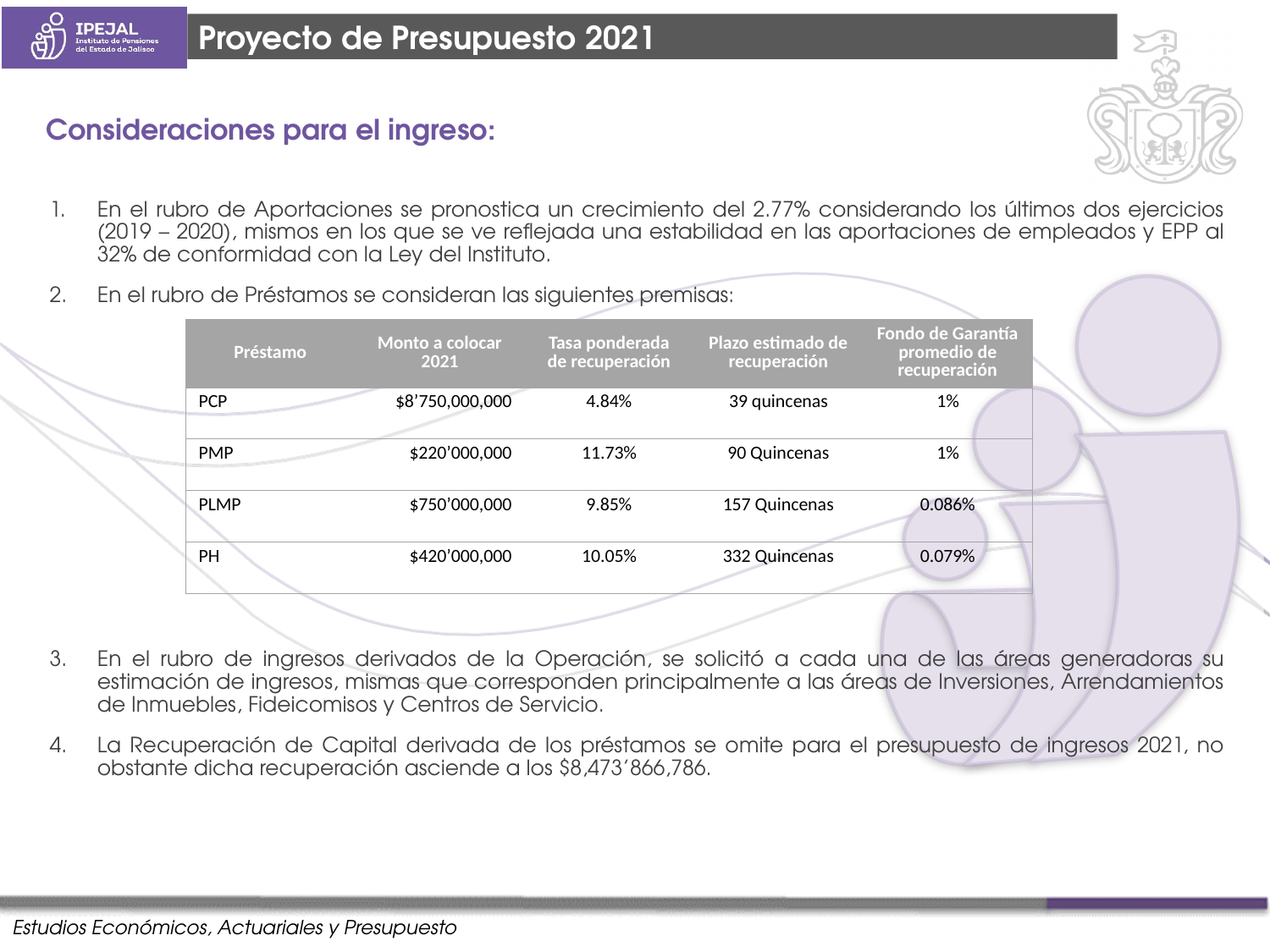

Proyecto de Presupuesto 2021
Consideraciones para el ingreso:
En el rubro de Aportaciones se pronostica un crecimiento del 2.77% considerando los últimos dos ejercicios (2019 – 2020), mismos en los que se ve reflejada una estabilidad en las aportaciones de empleados y EPP al 32% de conformidad con la Ley del Instituto.
En el rubro de Préstamos se consideran las siguientes premisas:

En el rubro de ingresos derivados de la Operación, se solicitó a cada una de las áreas generadoras su estimación de ingresos, mismas que corresponden principalmente a las áreas de Inversiones, Arrendamientos de Inmuebles, Fideicomisos y Centros de Servicio.
La Recuperación de Capital derivada de los préstamos se omite para el presupuesto de ingresos 2021, no obstante dicha recuperación asciende a los $8,473’866,786.
| Préstamo | Monto a colocar 2021 | Tasa ponderada de recuperación | Plazo estimado de recuperación | Fondo de Garantía promedio de recuperación |
| --- | --- | --- | --- | --- |
| PCP | $8’750,000,000 | 4.84% | 39 quincenas | 1% |
| PMP | $220’000,000 | 11.73% | 90 Quincenas | 1% |
| PLMP | $750’000,000 | 9.85% | 157 Quincenas | 0.086% |
| PH | $420’000,000 | 10.05% | 332 Quincenas | 0.079% |